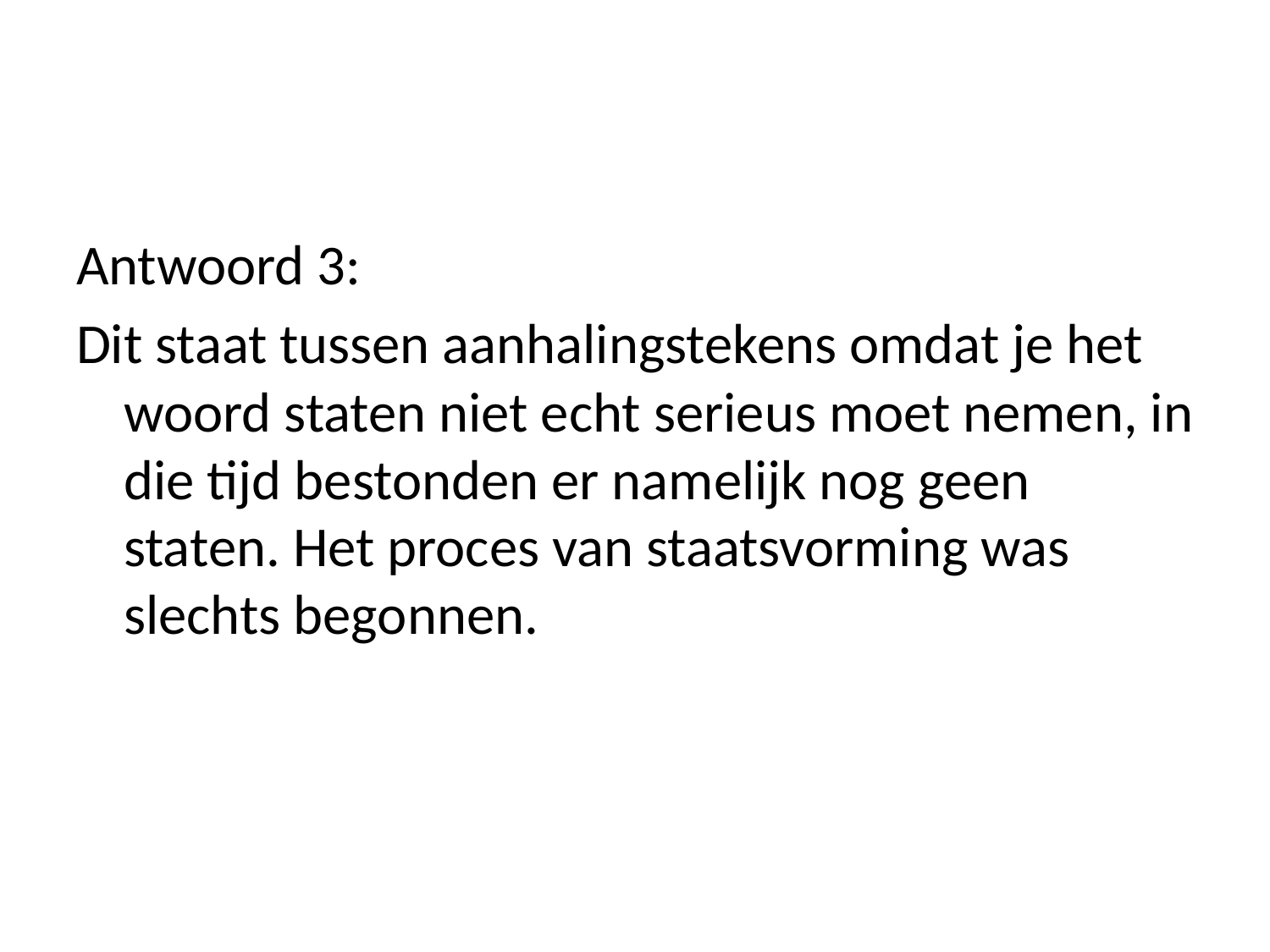

#
Antwoord 3:
Dit staat tussen aanhalingstekens omdat je het woord staten niet echt serieus moet nemen, in die tijd bestonden er namelijk nog geen staten. Het proces van staatsvorming was slechts begonnen.